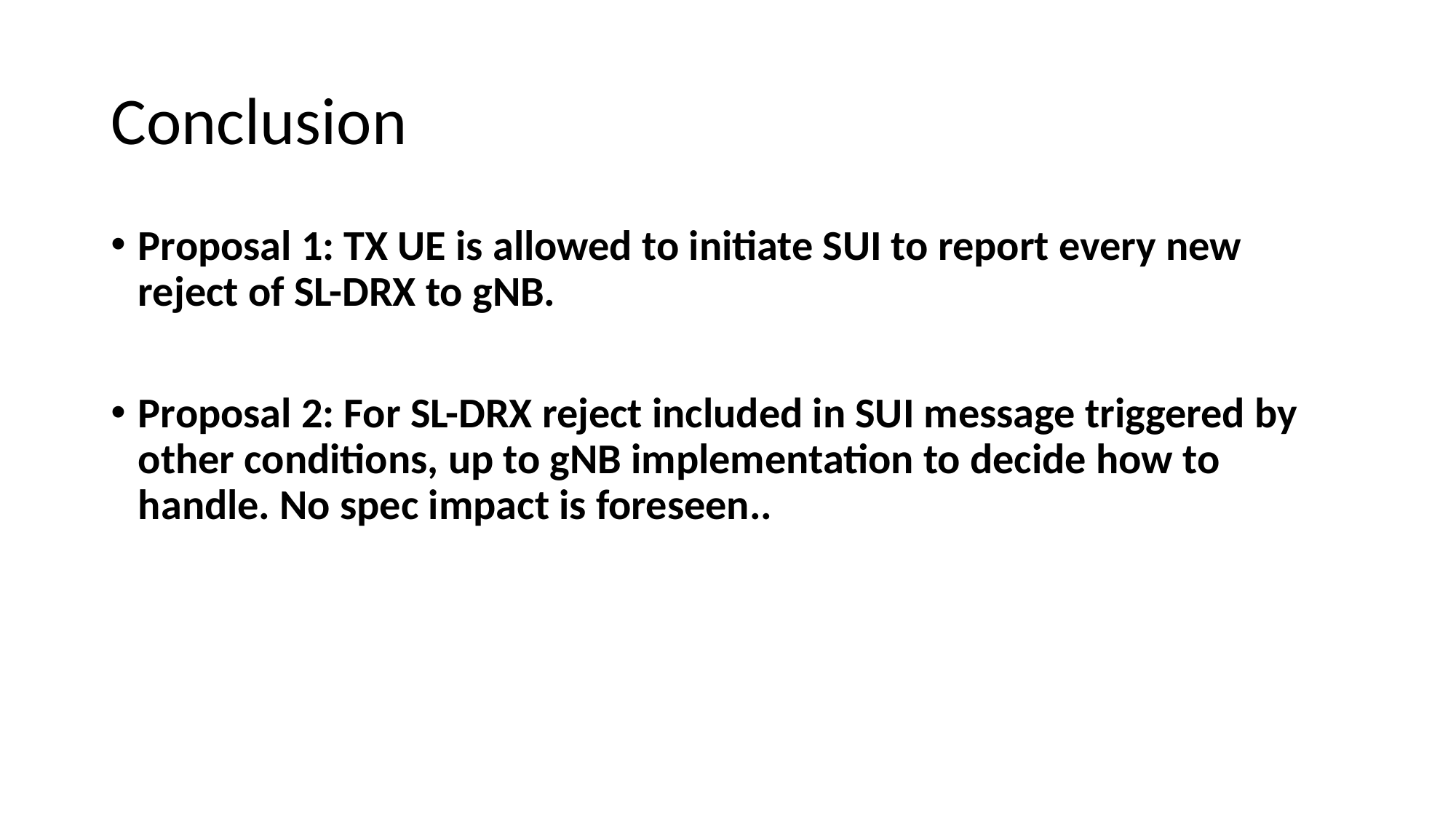

# Conclusion
Proposal 1: TX UE is allowed to initiate SUI to report every new reject of SL-DRX to gNB.

Proposal 2: For SL-DRX reject included in SUI message triggered by other conditions, up to gNB implementation to decide how to handle. No spec impact is foreseen..